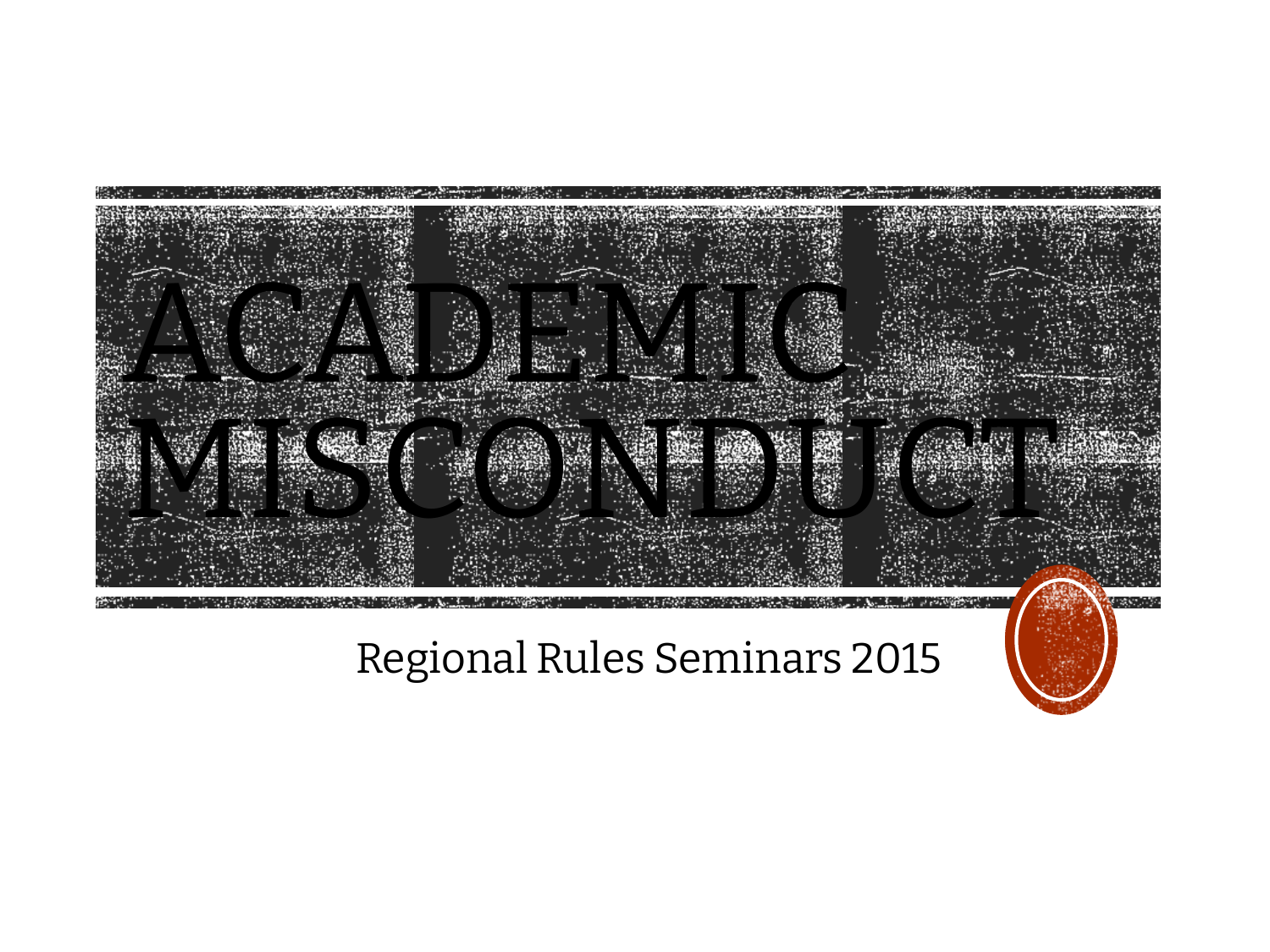

# Academic Misconduct
Regional Rules Seminars 2015